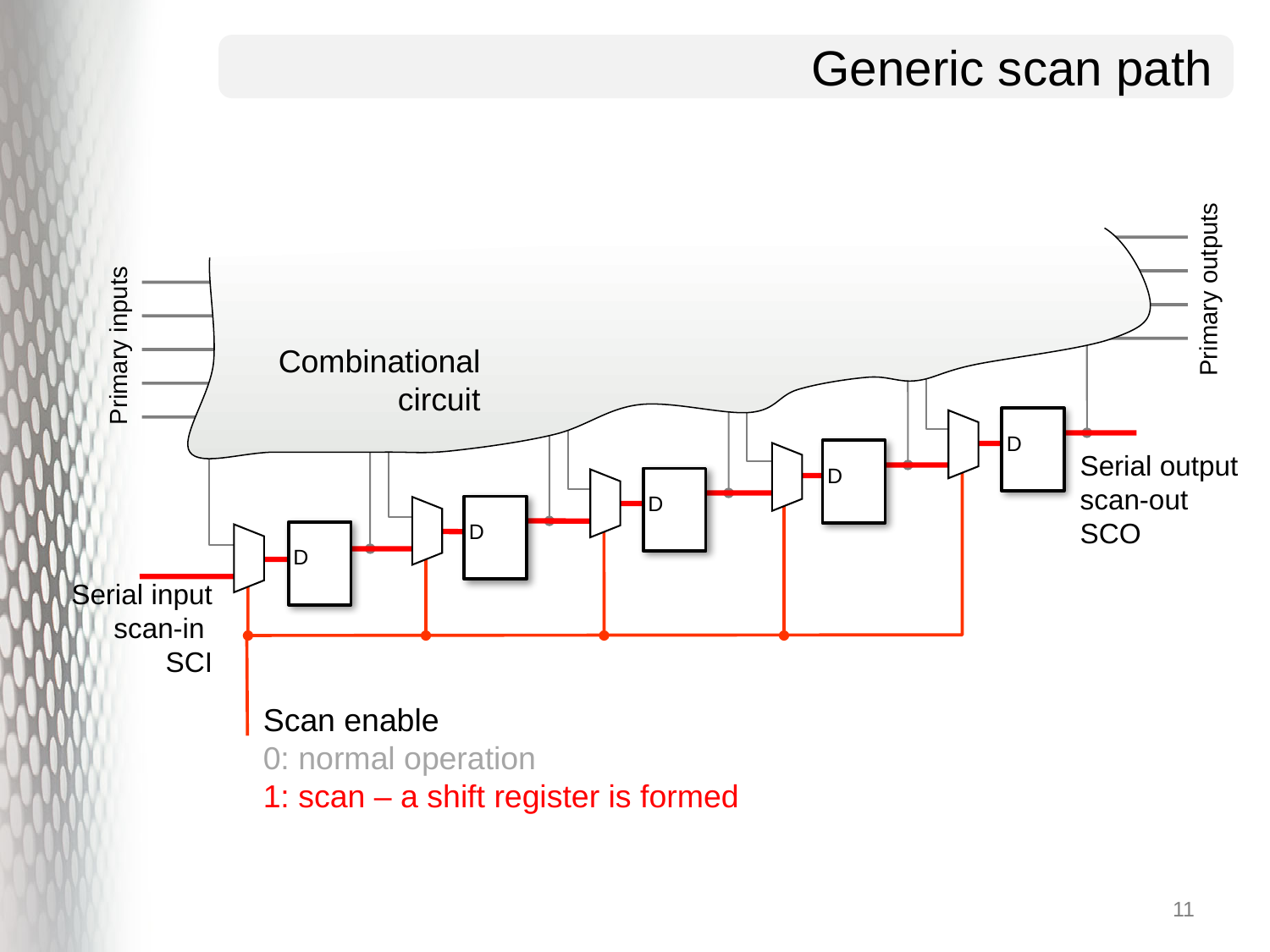

# Generic scan path

Primary outputs

Primary inputs

Combinational
circuit

D

Serial output
scan-out
SCO

D

D

D

D

Serial input
scan-in
SCI

Scan enable
0: normal operation
1: scan – a shift register is formed